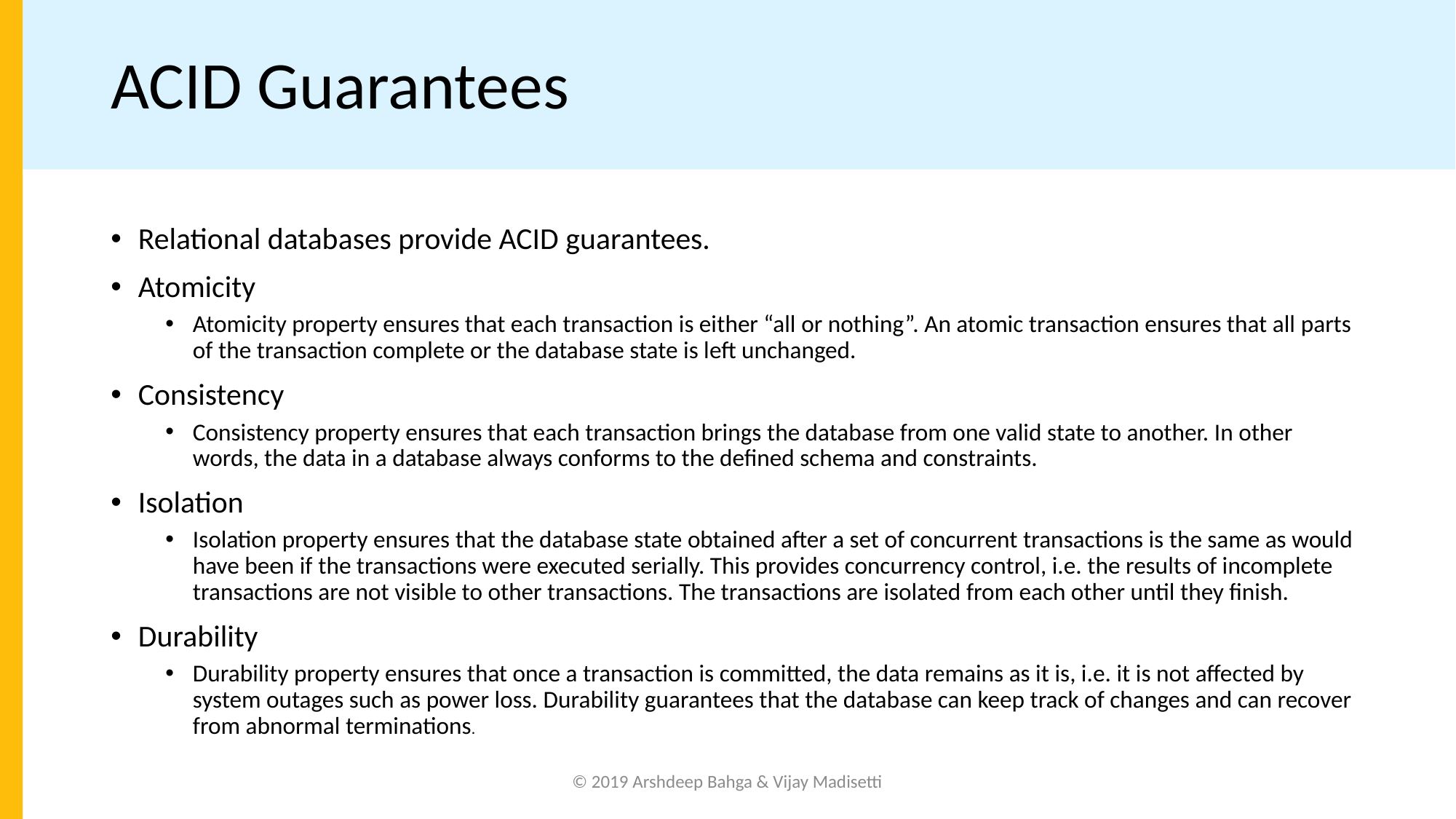

# ACID Guarantees
Relational databases provide ACID guarantees.
Atomicity
Atomicity property ensures that each transaction is either “all or nothing”. An atomic transaction ensures that all parts of the transaction complete or the database state is left unchanged.
Consistency
Consistency property ensures that each transaction brings the database from one valid state to another. In other words, the data in a database always conforms to the defined schema and constraints.
Isolation
Isolation property ensures that the database state obtained after a set of concurrent transactions is the same as would have been if the transactions were executed serially. This provides concurrency control, i.e. the results of incomplete transactions are not visible to other transactions. The transactions are isolated from each other until they finish.
Durability
Durability property ensures that once a transaction is committed, the data remains as it is, i.e. it is not affected by system outages such as power loss. Durability guarantees that the database can keep track of changes and can recover from abnormal terminations.
© 2019 Arshdeep Bahga & Vijay Madisetti